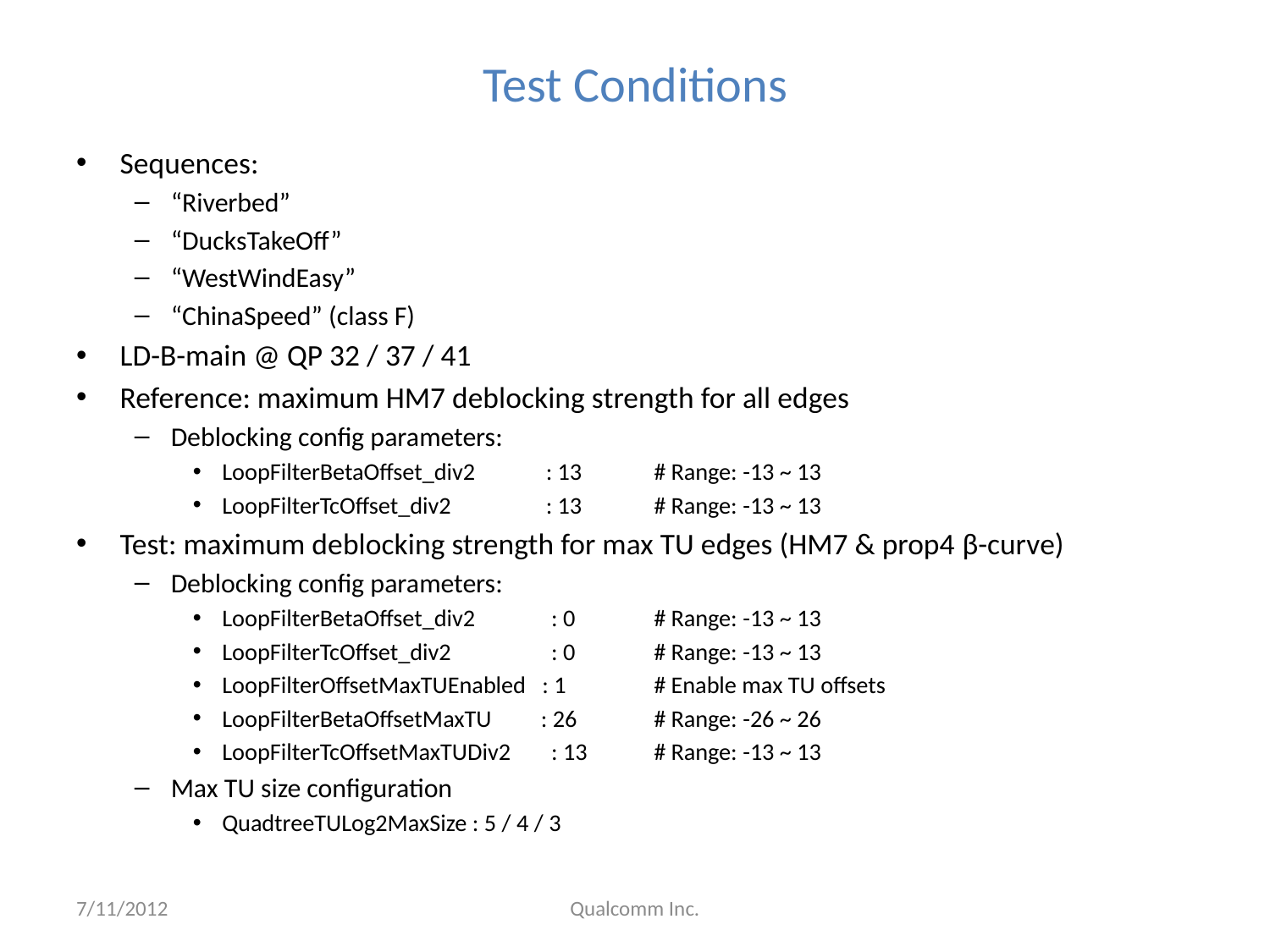

# Test Conditions
Sequences:
“Riverbed”
“DucksTakeOff”
“WestWindEasy”
“ChinaSpeed” (class F)
LD-B-main @ QP 32 / 37 / 41
Reference: maximum HM7 deblocking strength for all edges
Deblocking config parameters:
LoopFilterBetaOffset_div2     	: 13        	# Range: -13 ~ 13
LoopFilterTcOffset_div2       	: 13       	# Range: -13 ~ 13
Test: maximum deblocking strength for max TU edges (HM7 & prop4 β-curve)
Deblocking config parameters:
LoopFilterBetaOffset_div2     	 : 0        	# Range: -13 ~ 13
LoopFilterTcOffset_div2       	 : 0        	# Range: -13 ~ 13
LoopFilterOffsetMaxTUEnabled   : 1	# Enable max TU offsets
LoopFilterBetaOffsetMaxTU         : 26     	# Range: -26 ~ 26
LoopFilterTcOffsetMaxTUDiv2	 : 13   	# Range: -13 ~ 13
Max TU size configuration
QuadtreeTULog2MaxSize : 5 / 4 / 3

7/11/2012
Qualcomm Inc.